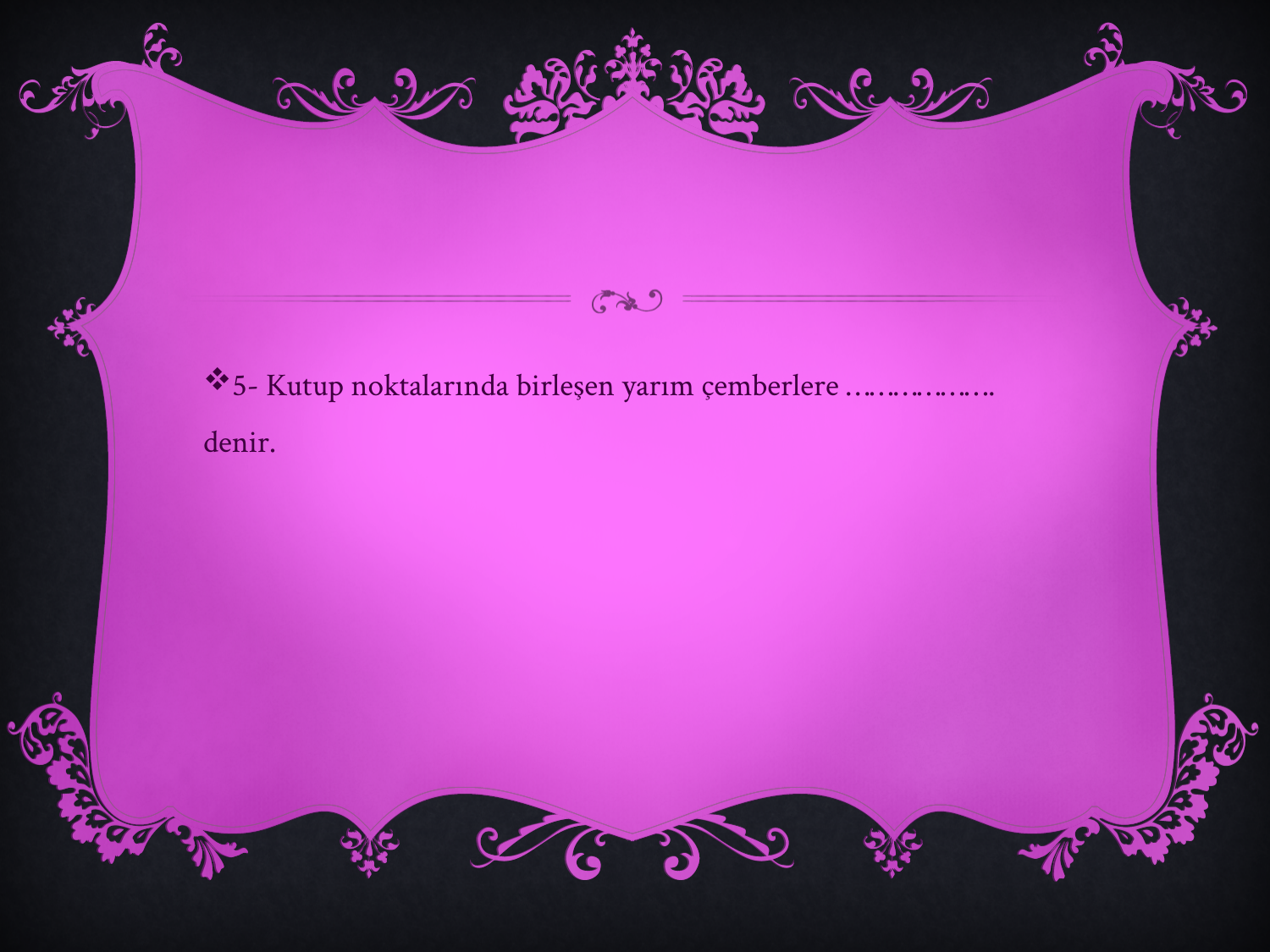

#
5- Kutup noktalarında birleşen yarım çemberlere ………………. denir.